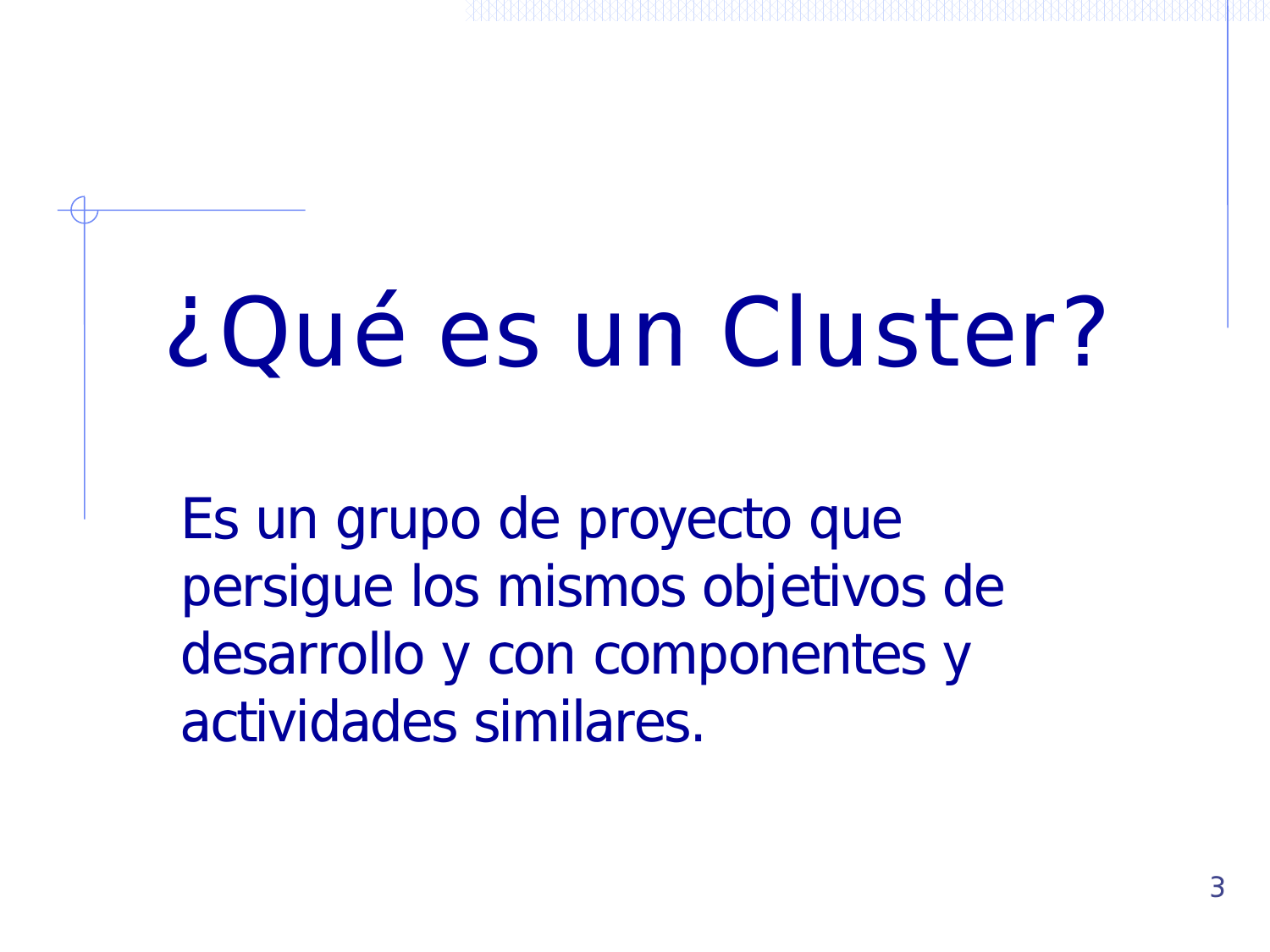

¿Qué es un Cluster?
Es un grupo de proyecto que persigue los mismos objetivos de desarrollo y con componentes y actividades similares.
3